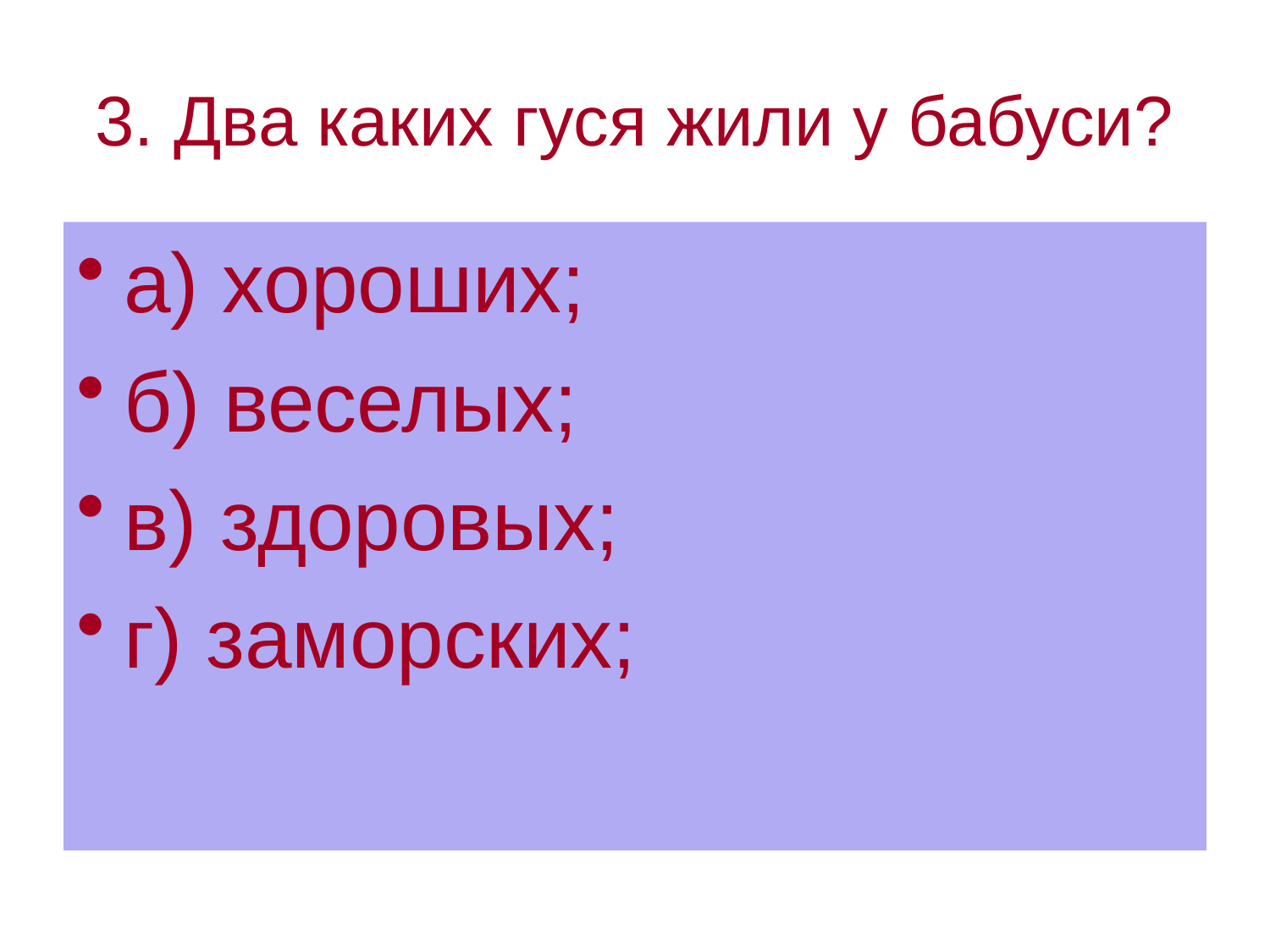

# 3. Два каких гуся жили у бабуси?
а) хороших;
б) веселых;
в) здоровых;
г) заморских;